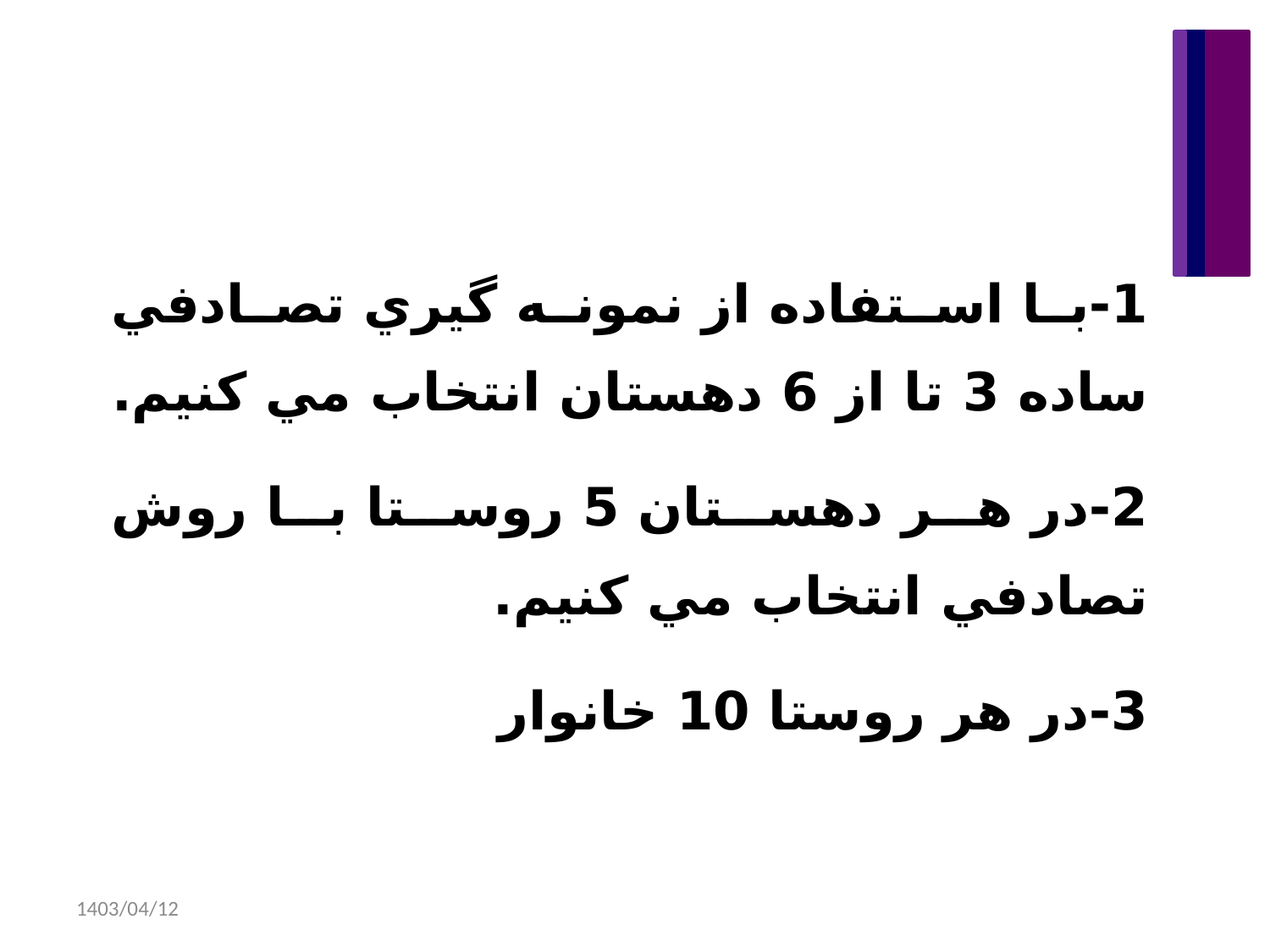

1-با استفاده از نمونه گيري تصادفي ساده 3 تا از 6 دهستان انتخاب مي كنيم.
2-در هر دهستان 5 روستا با روش تصادفي انتخاب مي كنيم.
3-در هر روستا 10 خانوار
1403/04/12